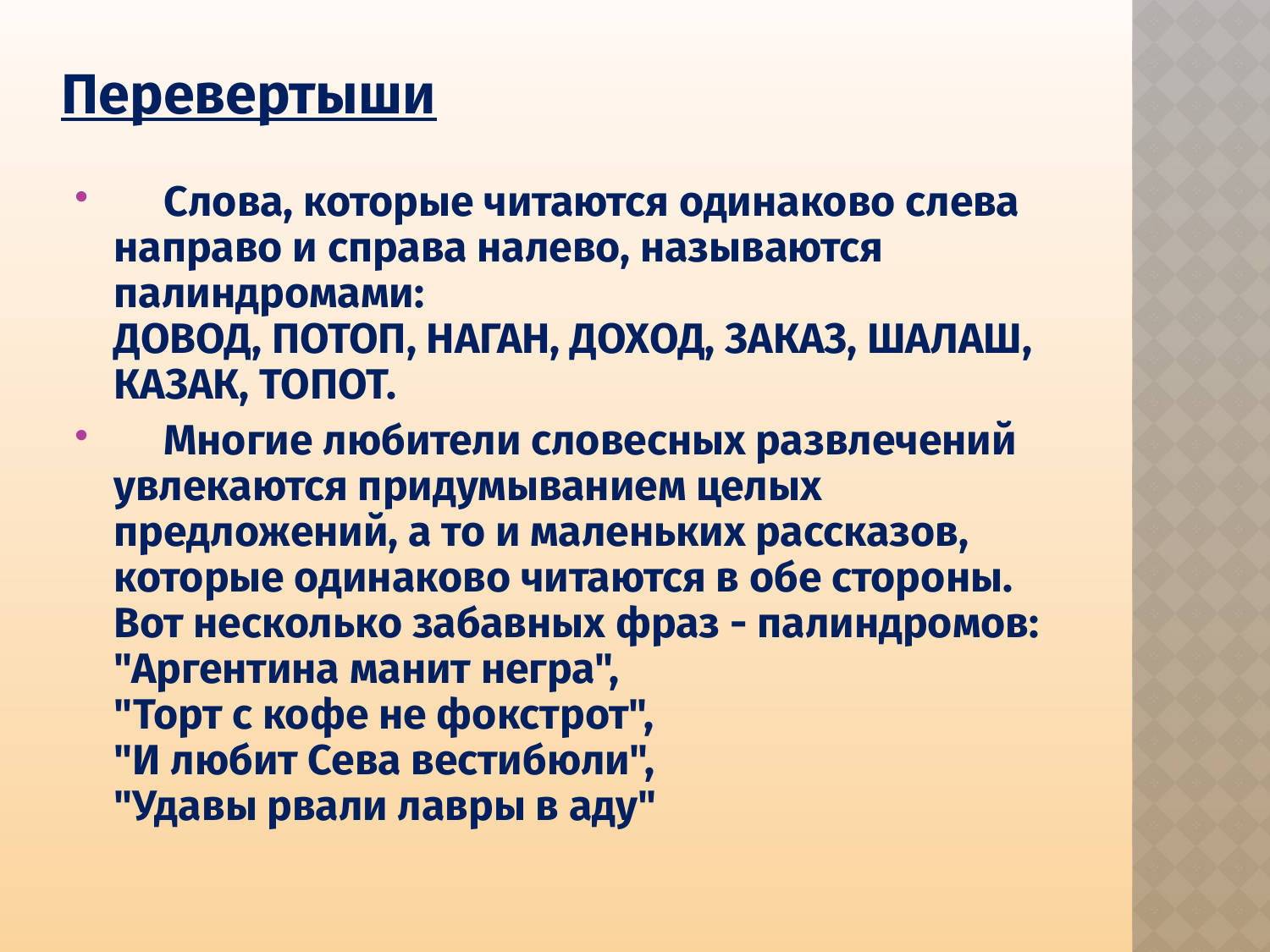

# Перевертыши

     Слова, которые читаются одинаково слева направо и справа налево, называются палиндромами:
ДОВОД, ПОТОП, НАГАН, ДОХОД, ЗАКАЗ, ШАЛАШ, КАЗАК, ТОПОТ.
     Многие любители словесных развлечений увлекаются придумыванием целых предложений, а то и маленьких рассказов, которые одинаково читаются в обе стороны. Вот несколько забавных фраз - палиндромов:
"Аргентина манит негра",
"Торт с кофе не фокстрот",
"И любит Сева вестибюли",
"Удавы рвали лавры в аду"